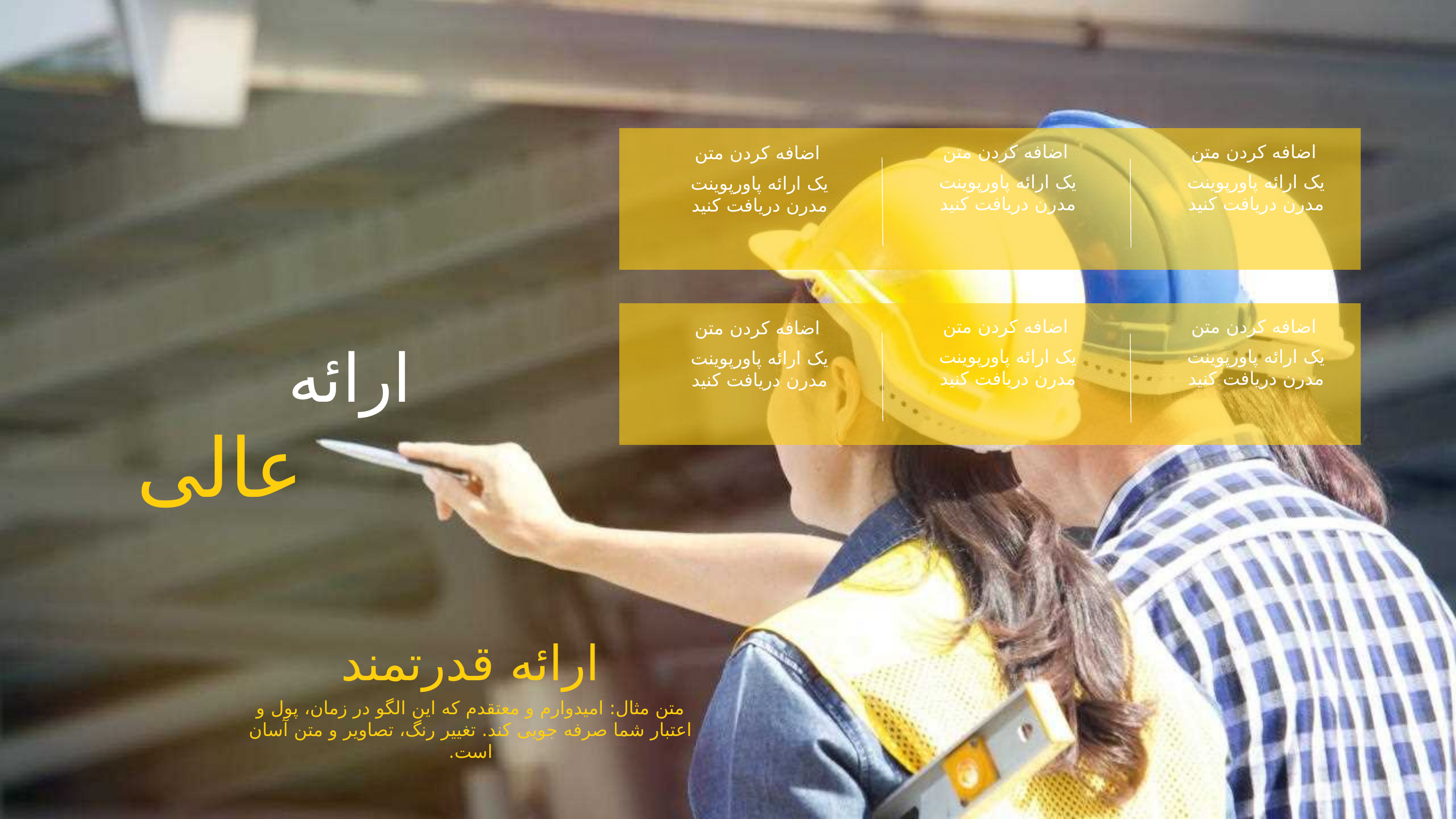

اضافه کردن متن
اضافه کردن متن
اضافه کردن متن
یک ارائه پاورپوینت مدرن دریافت کنید
یک ارائه پاورپوینت مدرن دریافت کنید
یک ارائه پاورپوینت مدرن دریافت کنید

اضافه کردن متن
اضافه کردن متن
اضافه کردن متن
ارائه
یک ارائه پاورپوینت مدرن دریافت کنید
یک ارائه پاورپوینت مدرن دریافت کنید
یک ارائه پاورپوینت مدرن دریافت کنید

عالی
ارائه قدرتمند
متن مثال: امیدوارم و معتقدم که این الگو در زمان، پول و اعتبار شما صرفه جویی کند. تغییر رنگ، تصاویر و متن آسان است.